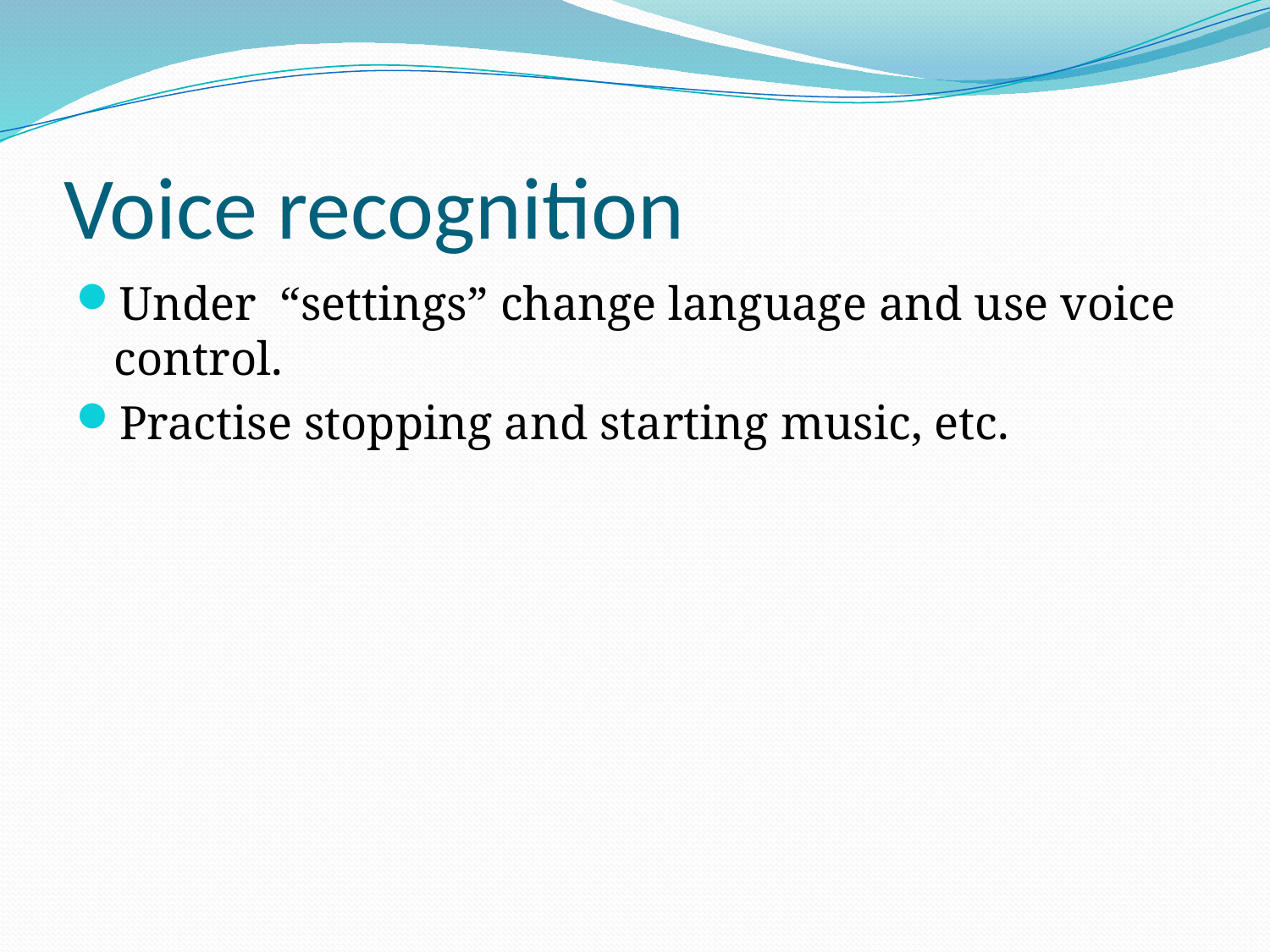

# Voice recognition
Under  “settings” change language and use voice control.
Practise stopping and starting music, etc.